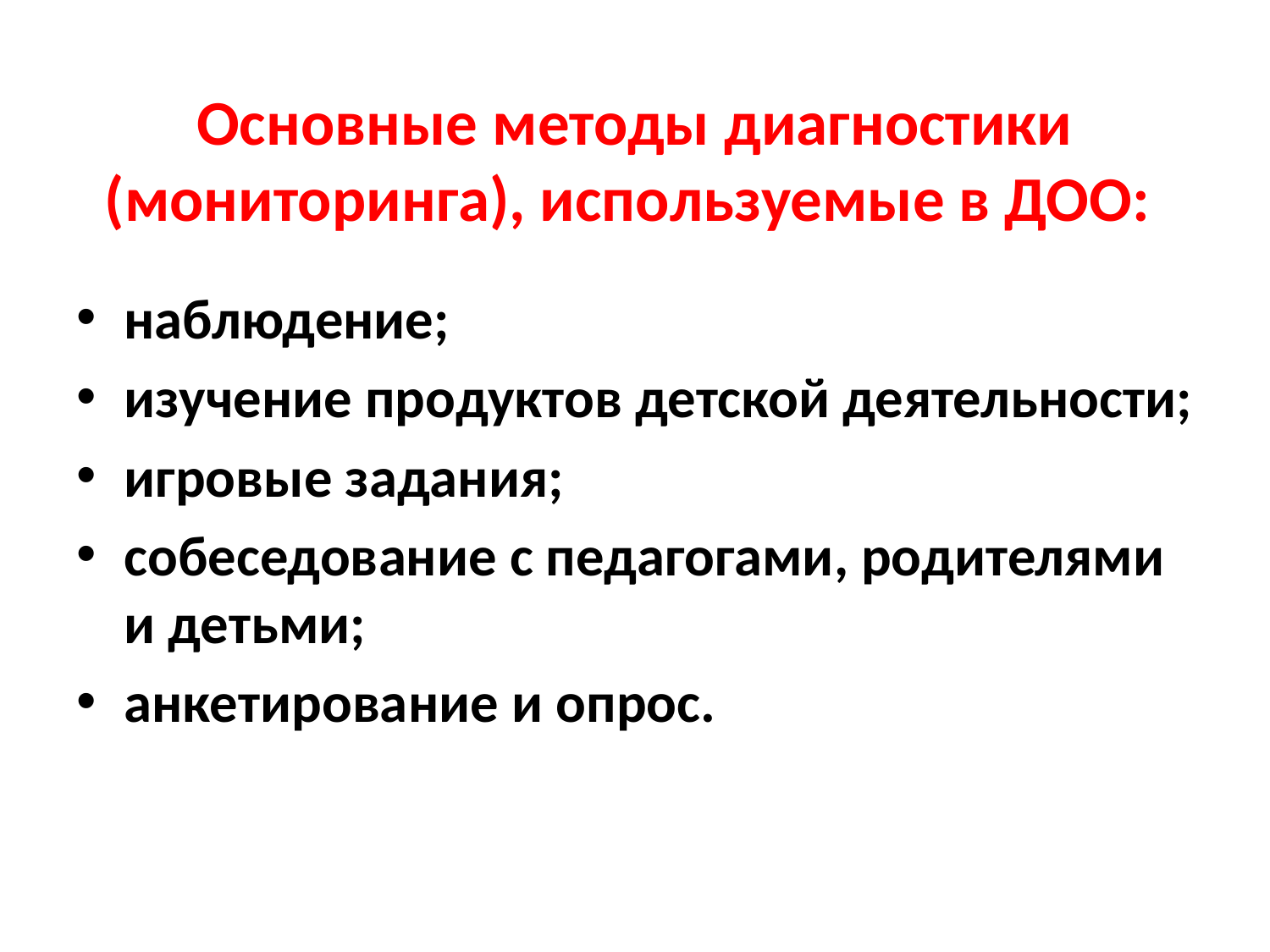

# Основные методы диагностики (мониторинга), используемые в ДОО:
наблюдение;
изучение продуктов детской деятельности;
игровые задания;
собеседование с педагогами, родителями и детьми;
анкетирование и опрос.